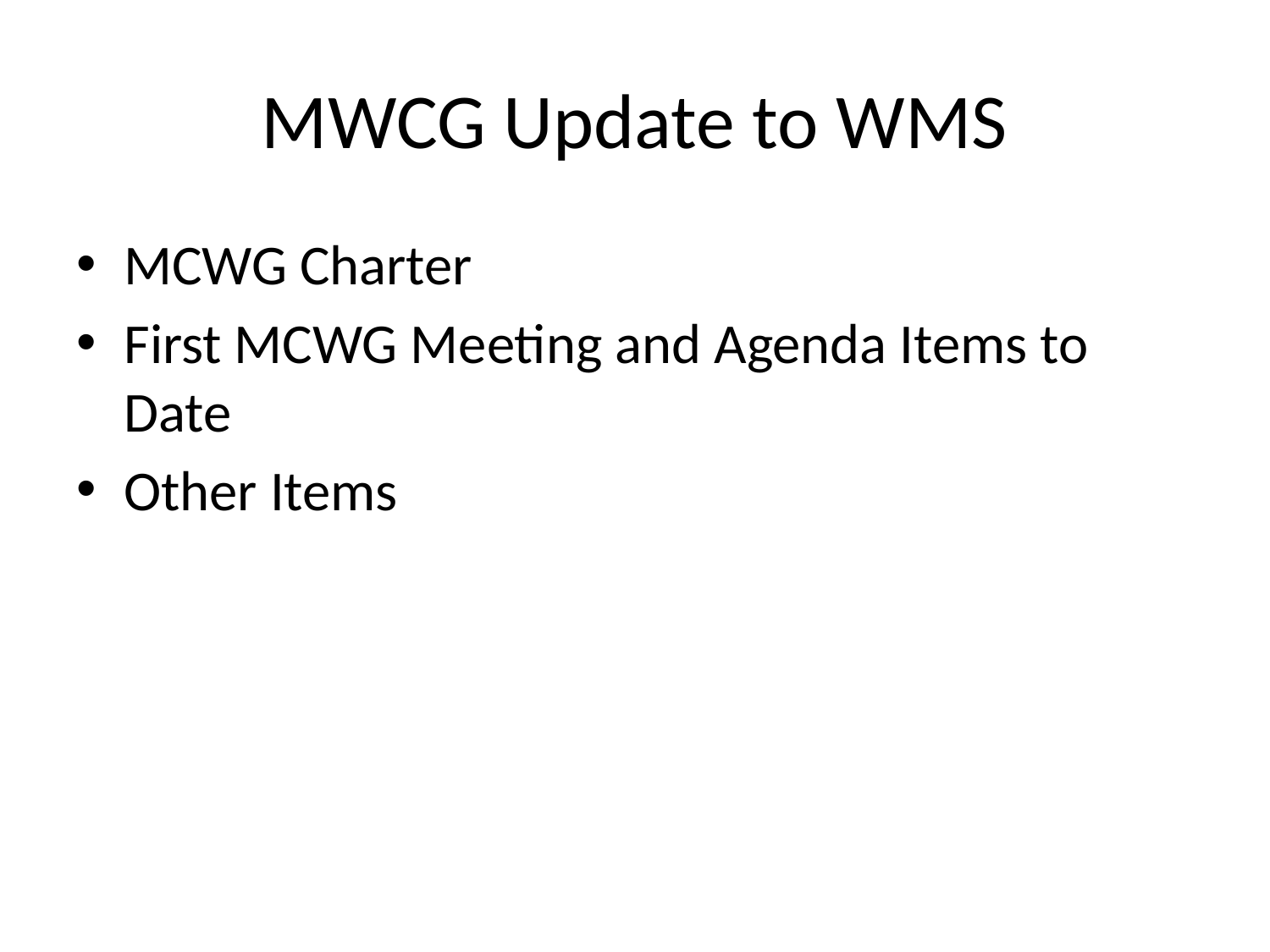

# MWCG Update to WMS
MCWG Charter
First MCWG Meeting and Agenda Items to Date
Other Items